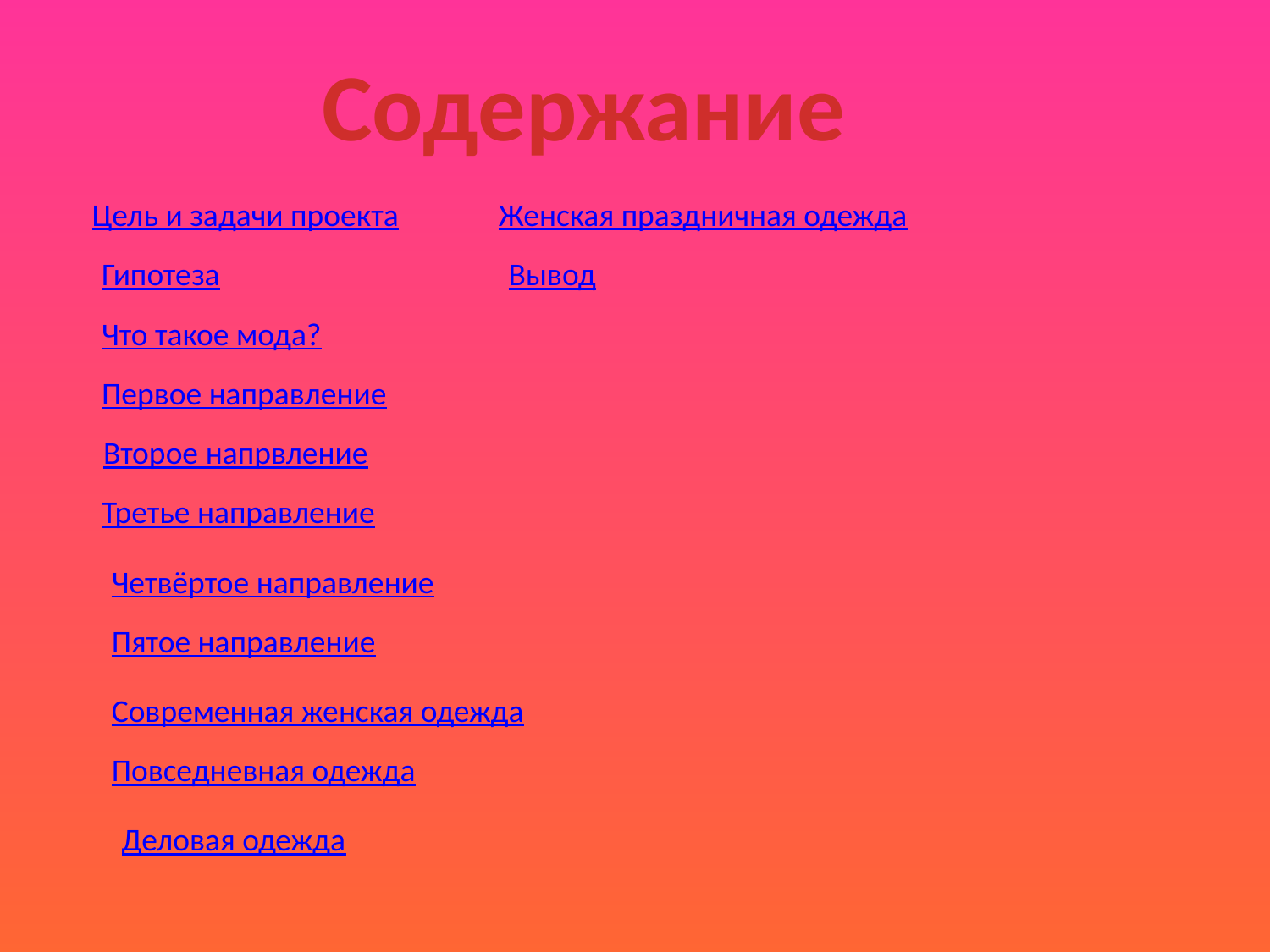

Содержание
Цель и задачи проекта
Женская праздничная одежда
Гипотеза
Вывод
Что такое мода?
Первое направление
Второе напрвление
Третье направление
Четвёртое направление
Пятое направление
Современная женская одежда
Повседневная одежда
Деловая одежда